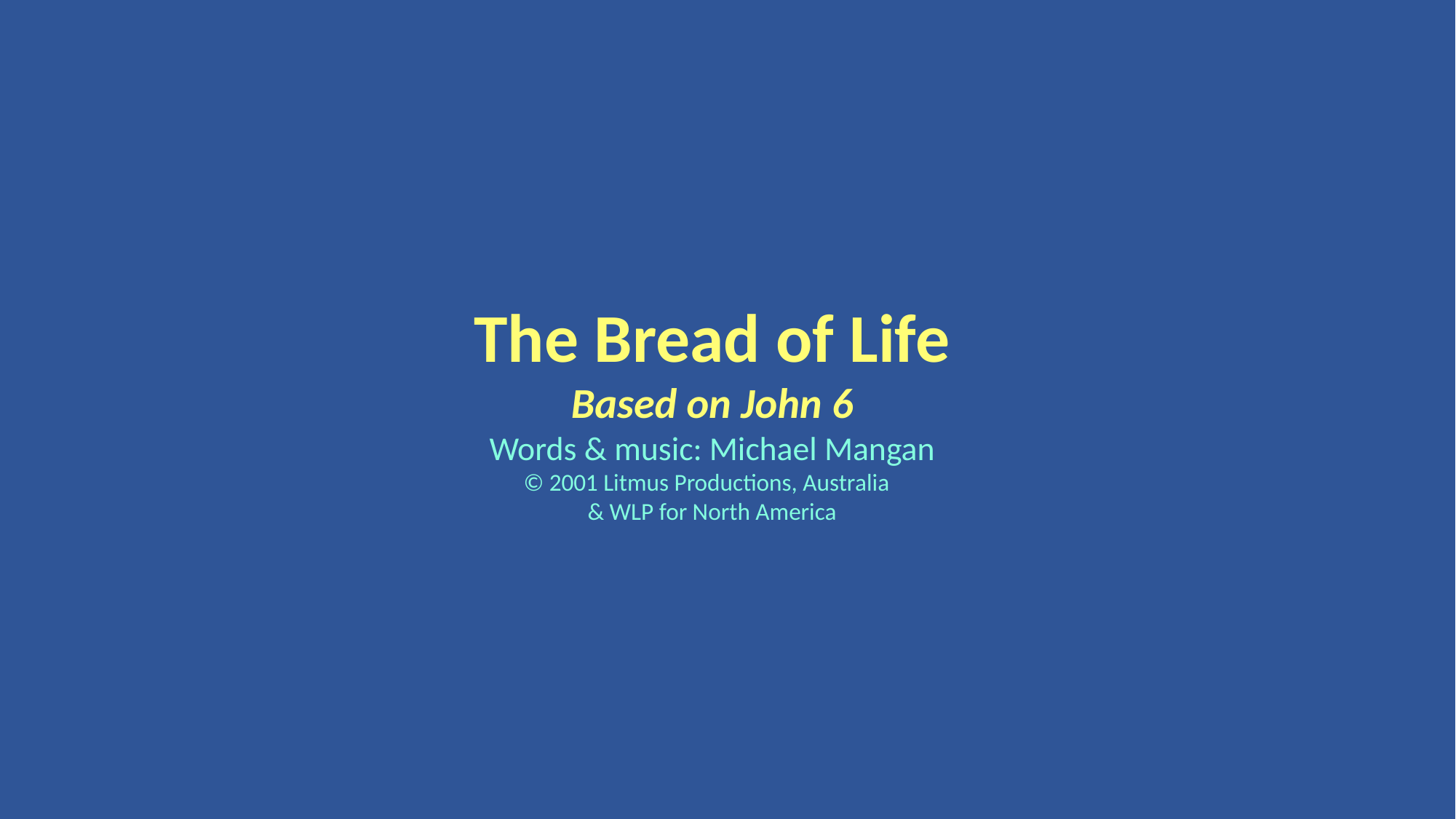

The Bread of Life
Based on John 6
Words & music: Michael Mangan
© 2001 Litmus Productions, Australia
& WLP for North America